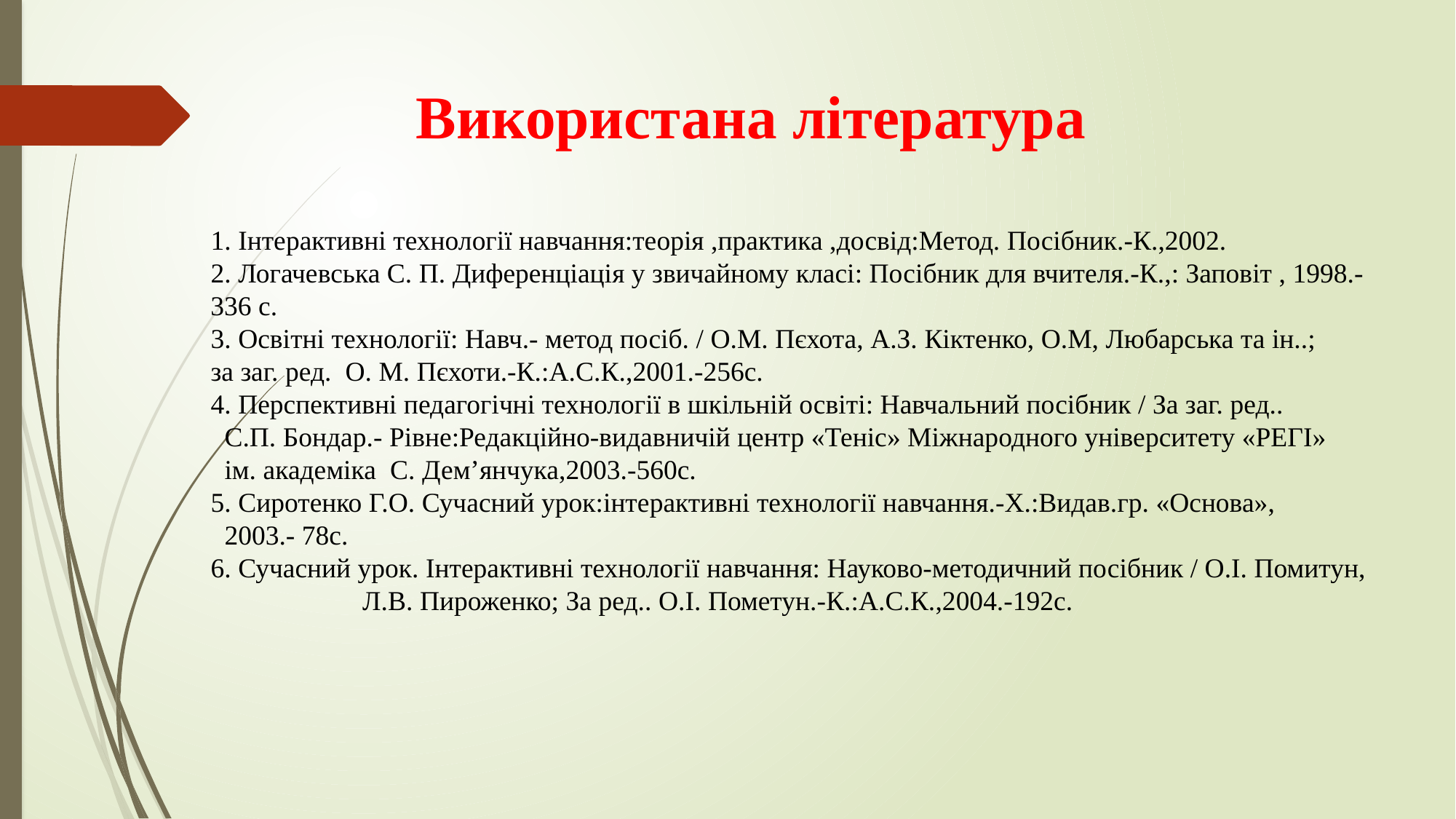

Використана література
 1. Інтерактивні технології навчання:теорія ,практика ,досвід:Метод. Посібник.-К.,2002.
 2. Логачевська С. П. Диференціація у звичайному класі: Посібник для вчителя.-К.,: Заповіт , 1998.-  336 с.
 3. Освітні технології: Навч.- метод посіб. / О.М. Пєхота, А.З. Кіктенко, О.М, Любарська та ін..;
 за заг. ред.  О. М. Пєхоти.-К.:А.С.К.,2001.-256с.
 4. Перспективні педагогічні технології в шкільній освіті: Навчальний посібник / За заг. ред..
   С.П. Бондар.- Рівне:Редакційно-видавничій центр «Теніс» Міжнародного університету «РЕГІ»
   ім. академіка  С. Дем’янчука,2003.-560с.
 5. Сиротенко Г.О. Сучасний урок:інтерактивні технології навчання.-Х.:Видав.гр. «Основа»,
   2003.- 78с.
 6. Сучасний урок. Інтерактивні технології навчання: Науково-методичний посібник / О.І. Помитун,                        Л.В. Пироженко; За ред.. О.І. Пометун.-К.:А.С.К.,2004.-192с.